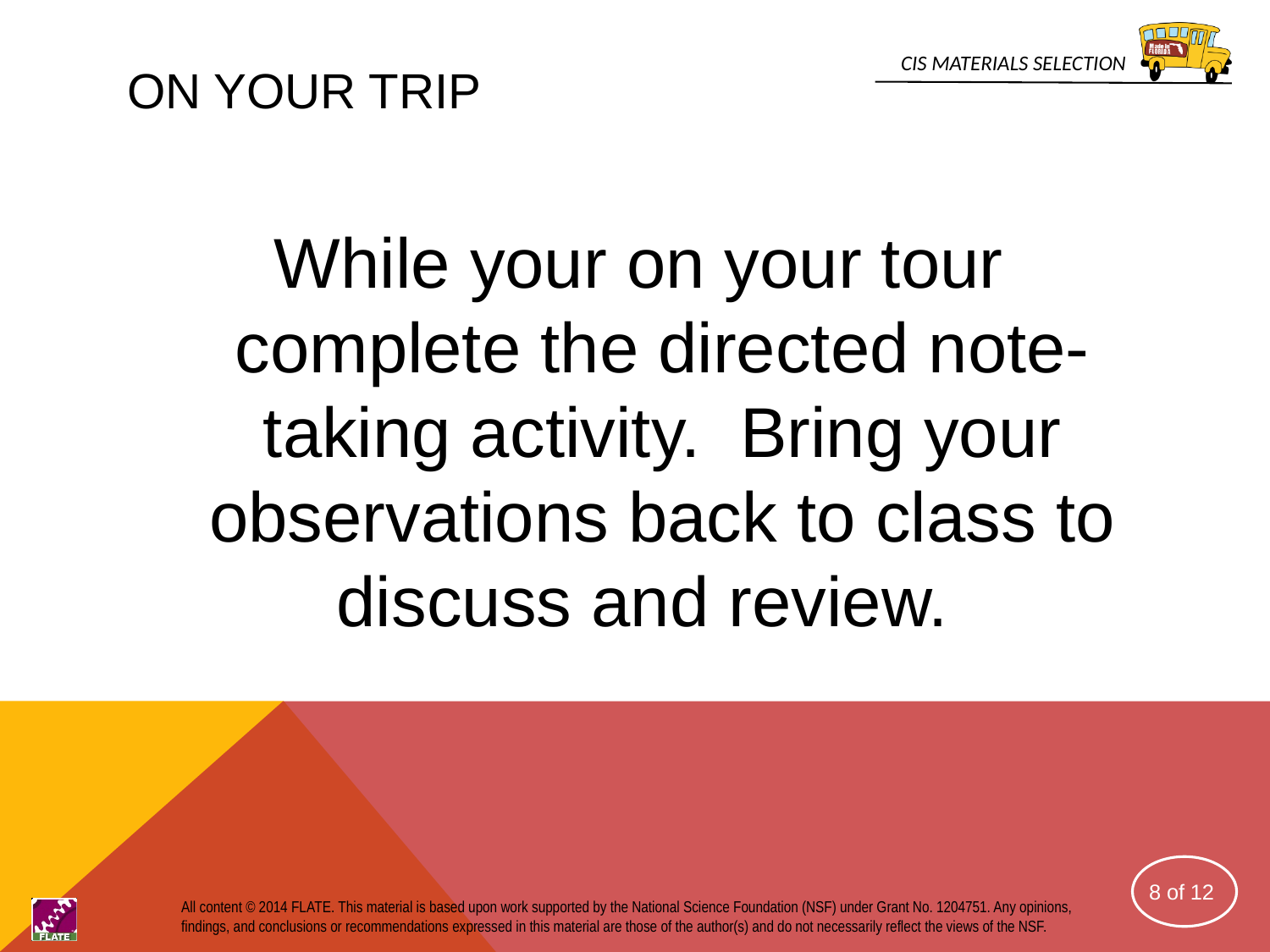

# On your trip
While your on your tour complete the directed note-taking activity.  Bring your observations back to class to discuss and review.
8 of 12